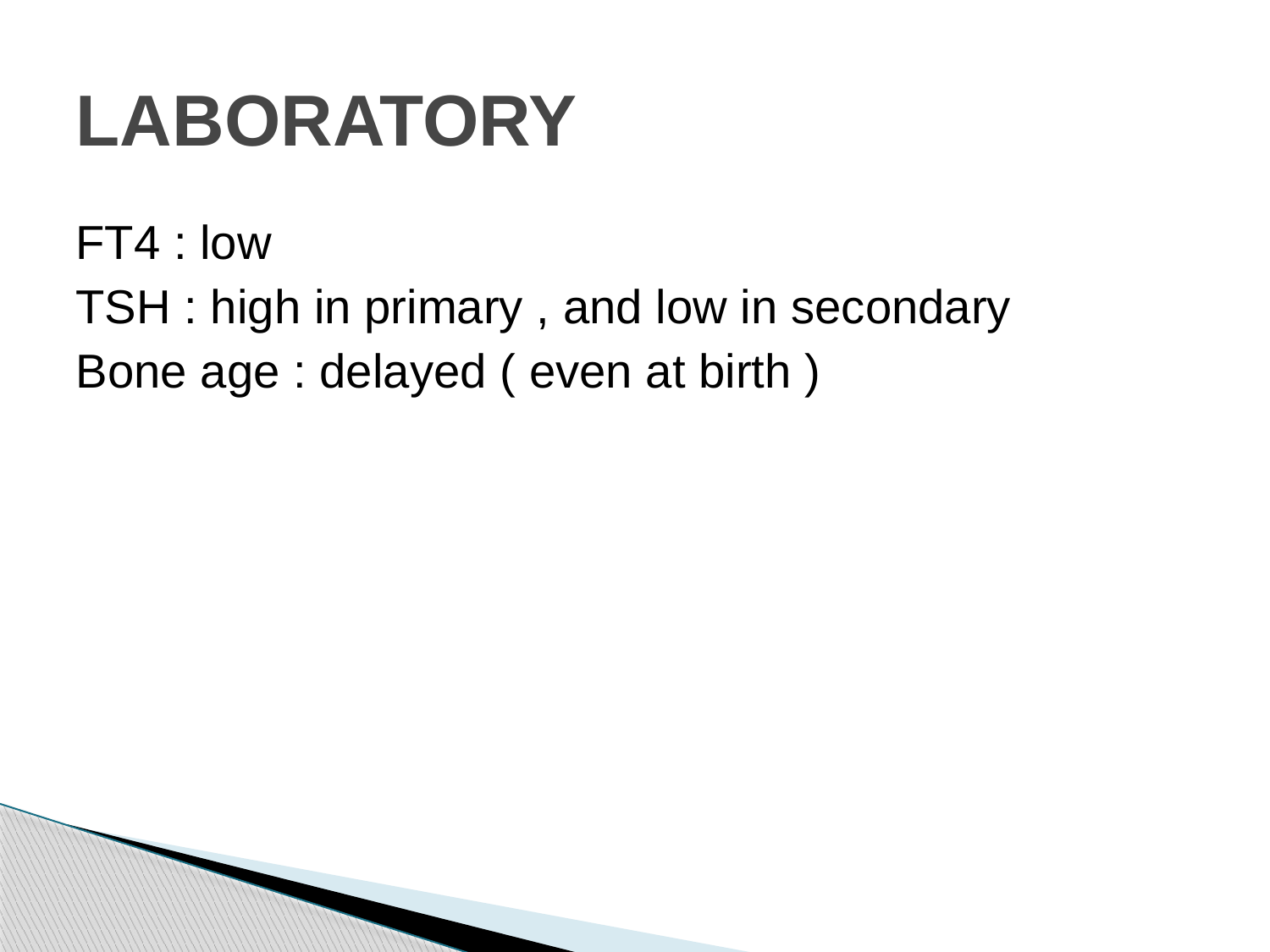

# LABORATORY
FT4 : low
TSH : high in primary , and low in secondary
Bone age : delayed ( even at birth )